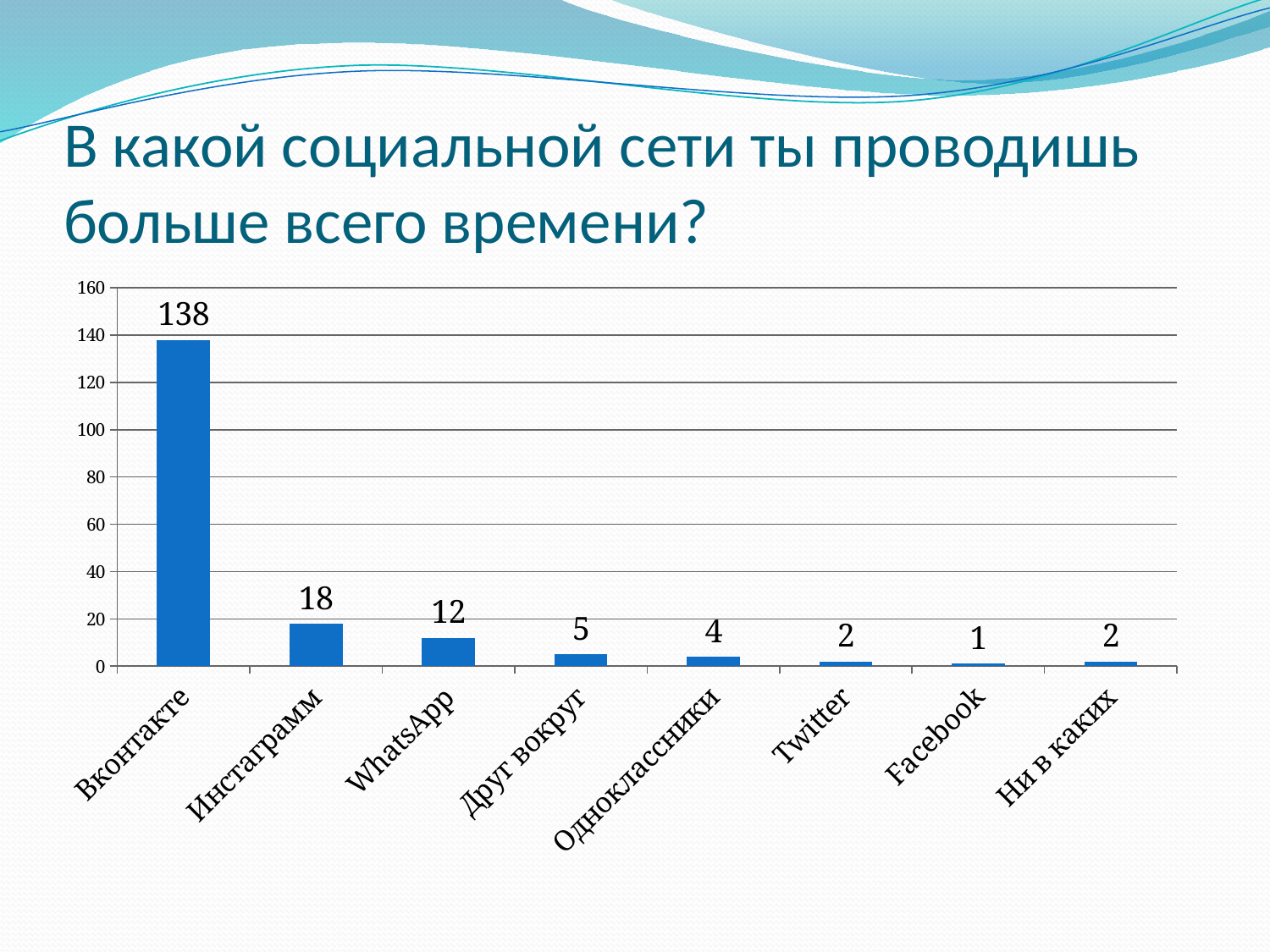

# В какой социальной сети ты проводишь больше всего времени?

### Chart

| Category |  |
|---|---|
| Вконтакте | 138.0 |
| Инстаграмм | 18.0 |
| WhatsApp | 12.0 |
| Друг вокруг | 5.0 |
| Одноклассники | 4.0 |
| Twitter | 2.0 |
| Facebook | 1.0 |
| Ни в каких | 2.0 |